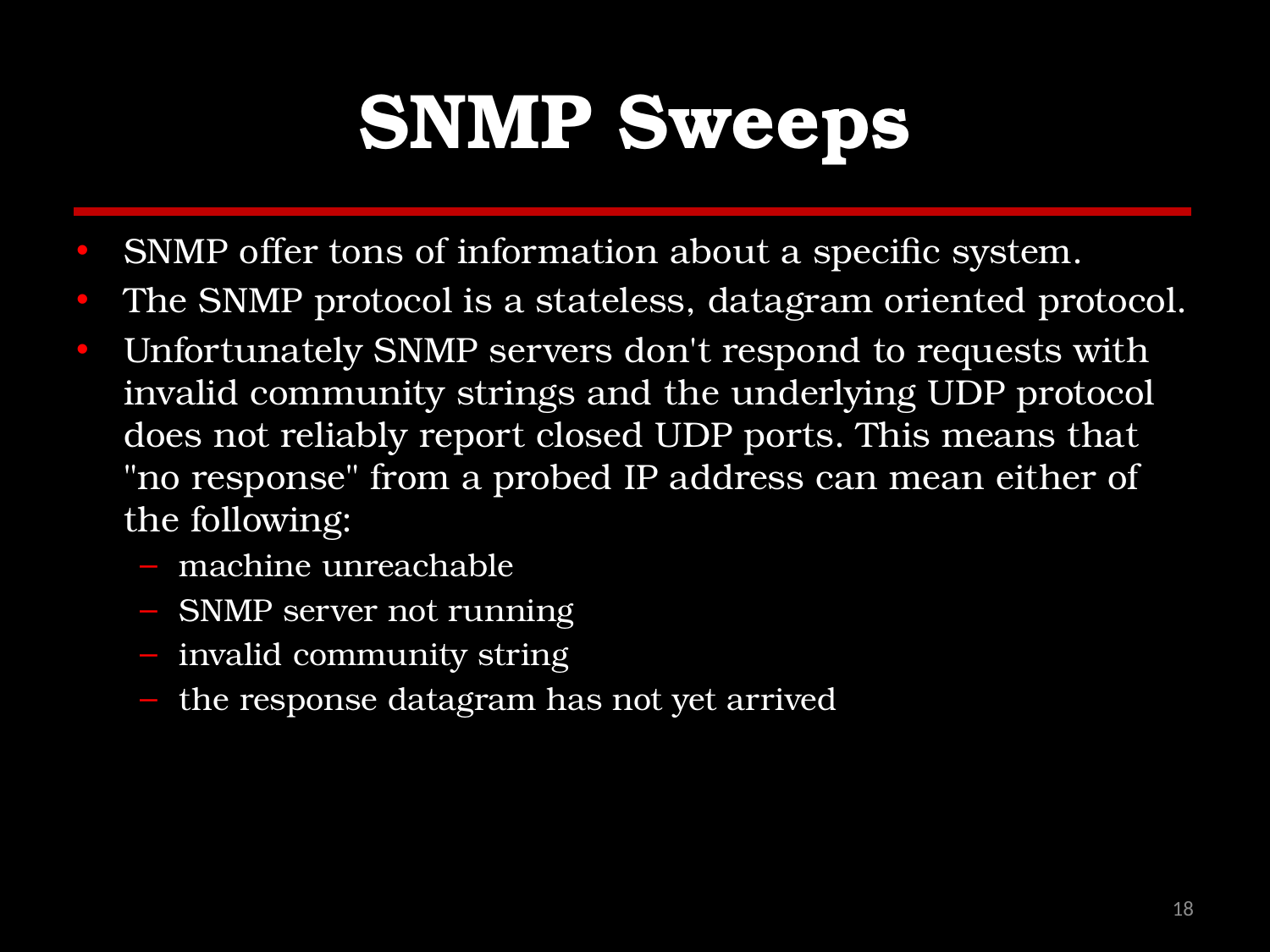

# SNMP Sweeps
SNMP offer tons of information about a specific system.
The SNMP protocol is a stateless, datagram oriented protocol.
Unfortunately SNMP servers don't respond to requests with invalid community strings and the underlying UDP protocol does not reliably report closed UDP ports. This means that "no response" from a probed IP address can mean either of the following:
machine unreachable
SNMP server not running
invalid community string
the response datagram has not yet arrived
18